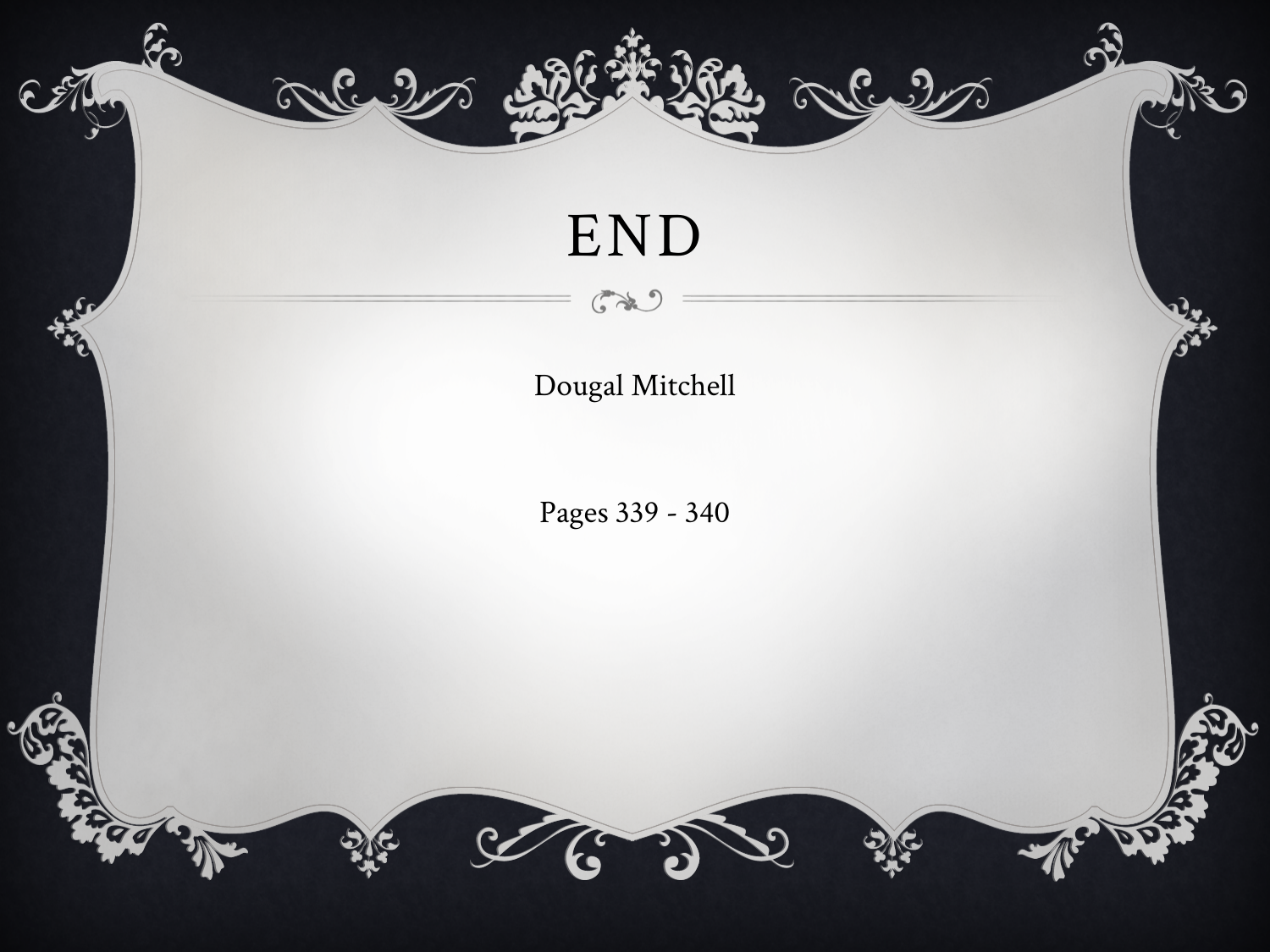

# END
Dougal Mitchell

Pages 339 - 340